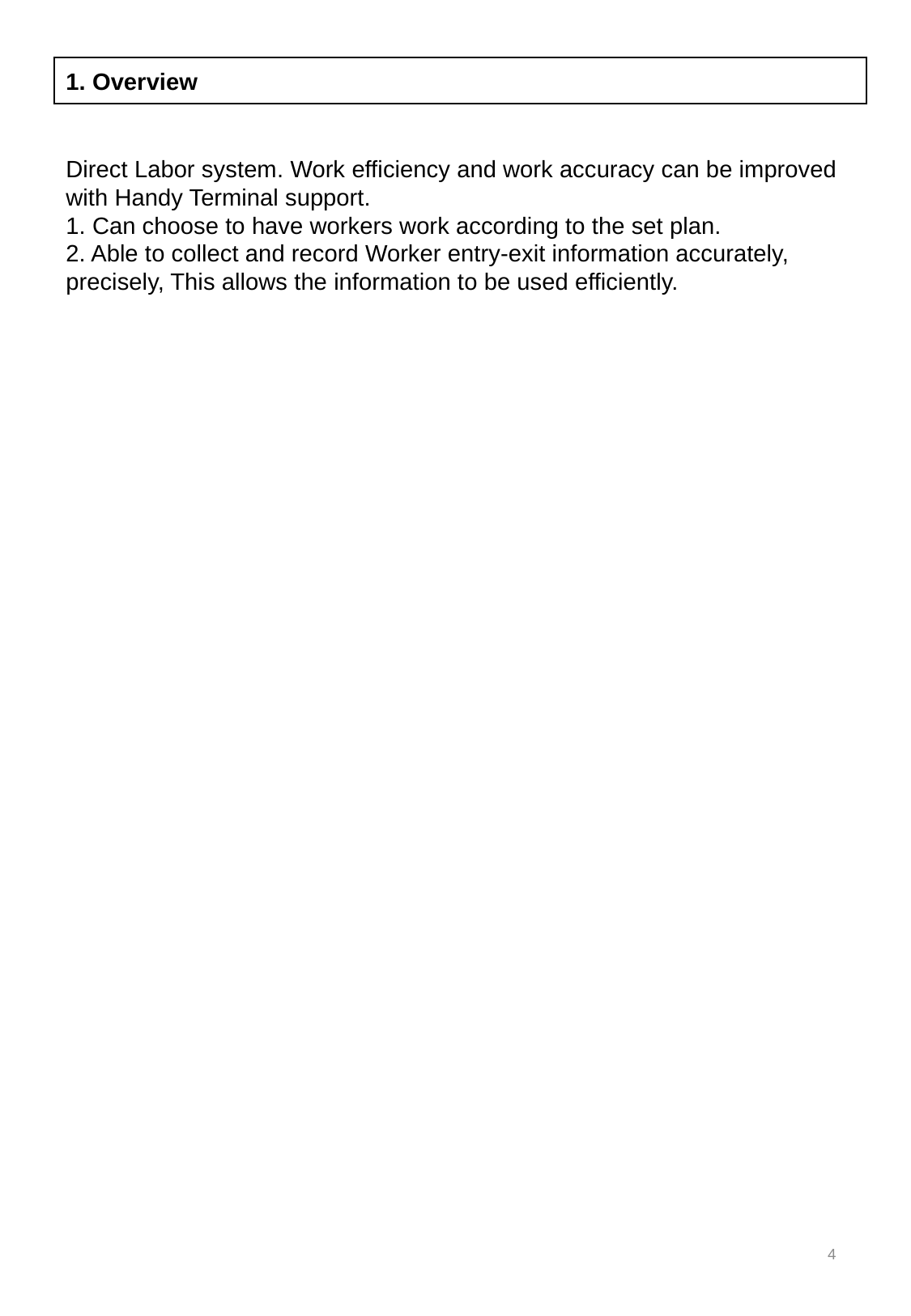

1. Overview
Direct Labor system. Work efficiency and work accuracy can be improved with Handy Terminal support.
1. Can choose to have workers work according to the set plan.
2. Able to collect and record Worker entry-exit information accurately, precisely, This allows the information to be used efficiently.
4